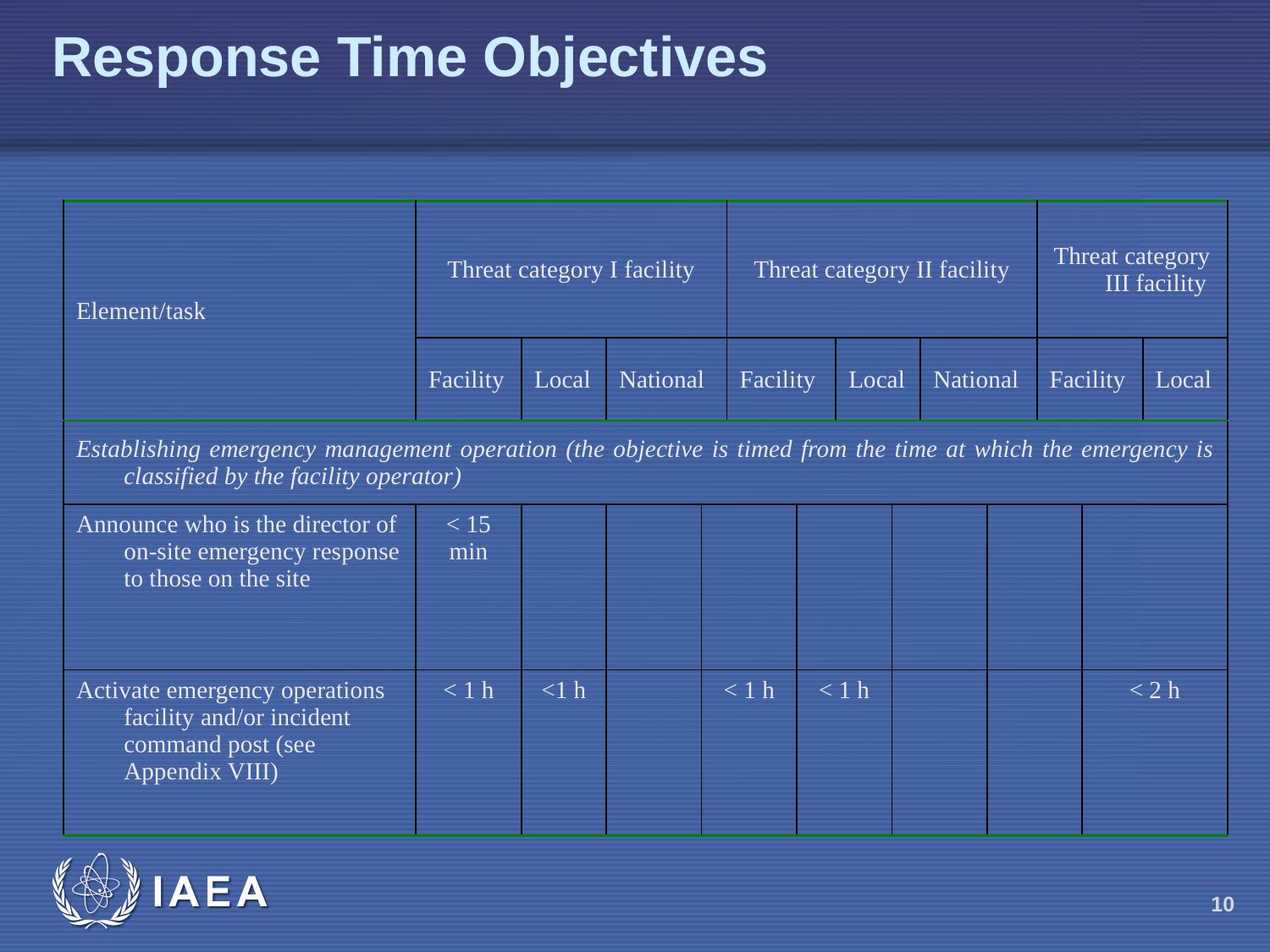

# Response Time Objectives
| Element/task | Threat category I facility |  |  |  | Threat category II facility |  |  |  |  |  | Threat category III facility |  |  |
| --- | --- | --- | --- | --- | --- | --- | --- | --- | --- | --- | --- | --- | --- |
|  | Facility | Local | National |  | Facility |  | Local |  | National |  | Facility |  | Local |
| Establishing emergency management operation (the objective is timed from the time at which the emergency is classified by the facility operator) |  |  |  |  |  |  |  |  |  |  |  |  |  |
| Announce who is the director of on-site emergency response to those on the site | < 15 min |  |  |  |  |  |  |  |  |  |  |  |  |
| Activate emergency operations facility and/or incident command post (see Appendix VIII) | < 1 h | <1 h |  | < 1 h |  | < 1 h |  |  |  |  |  | < 2 h |  |
10